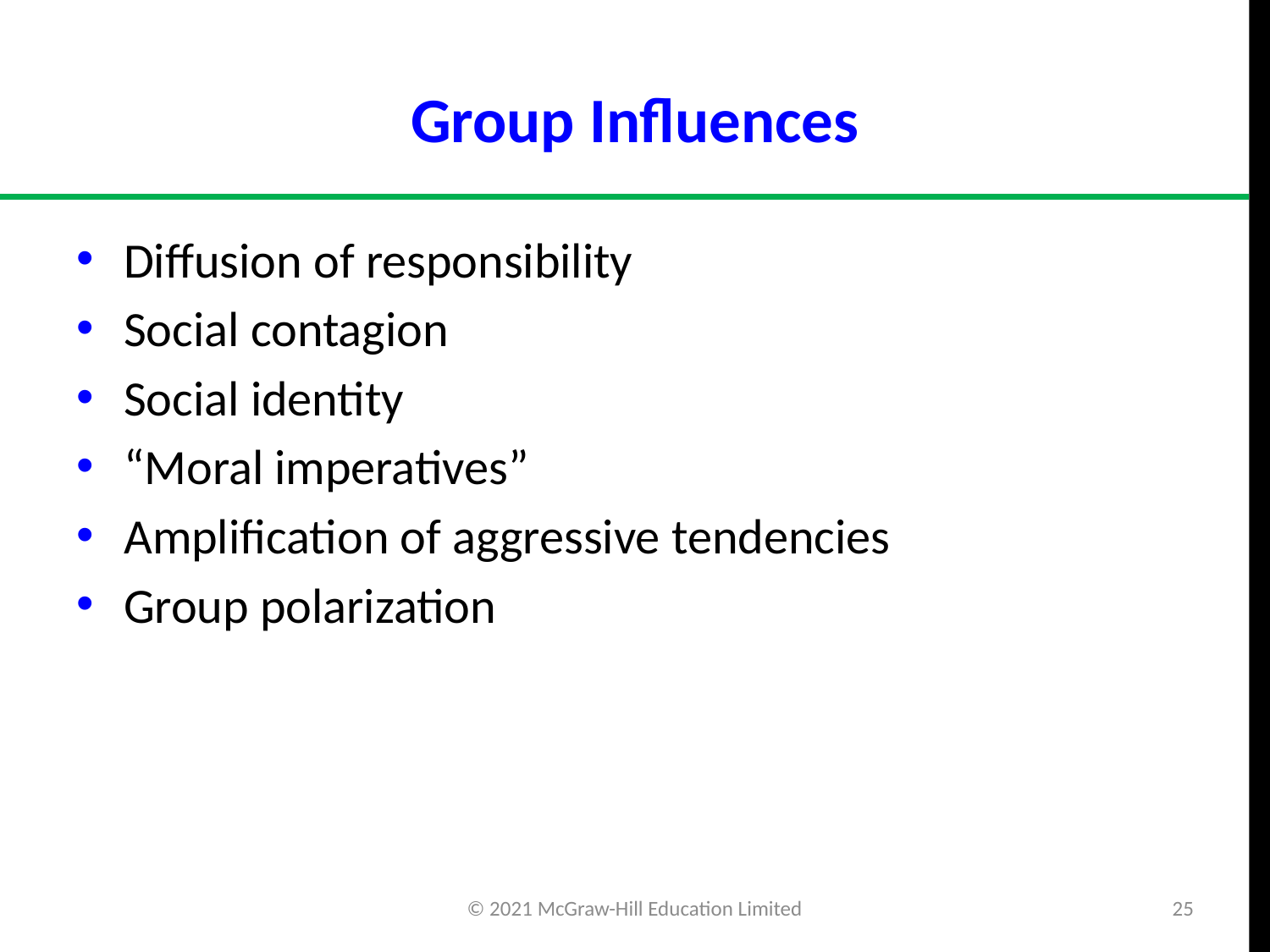

# Group Influences
Diffusion of responsibility
Social contagion
Social identity
“Moral imperatives”
Amplification of aggressive tendencies
Group polarization
© 2021 McGraw-Hill Education Limited
25